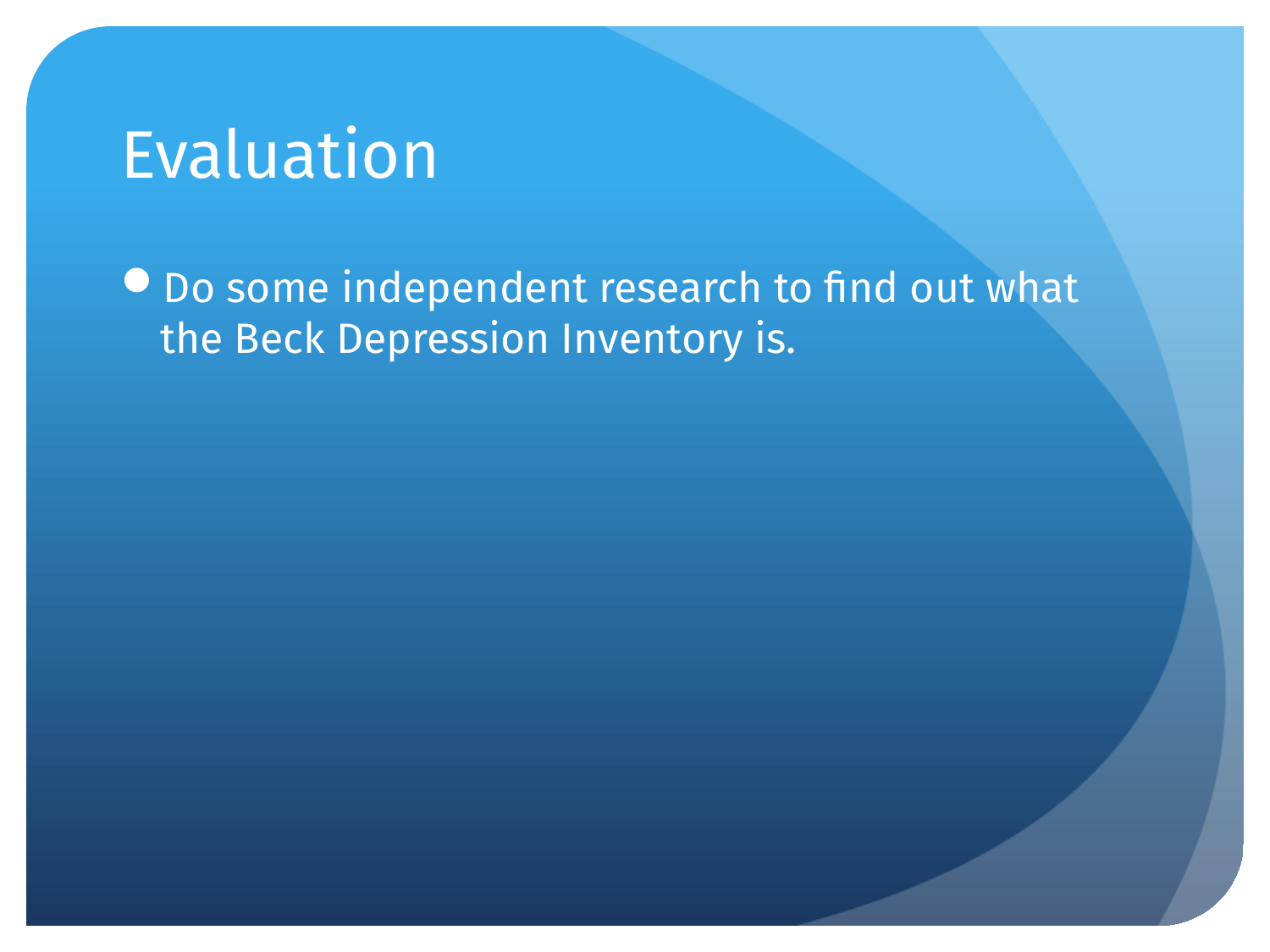

# Evaluation
Do some independent research to find out what the Beck Depression Inventory is.